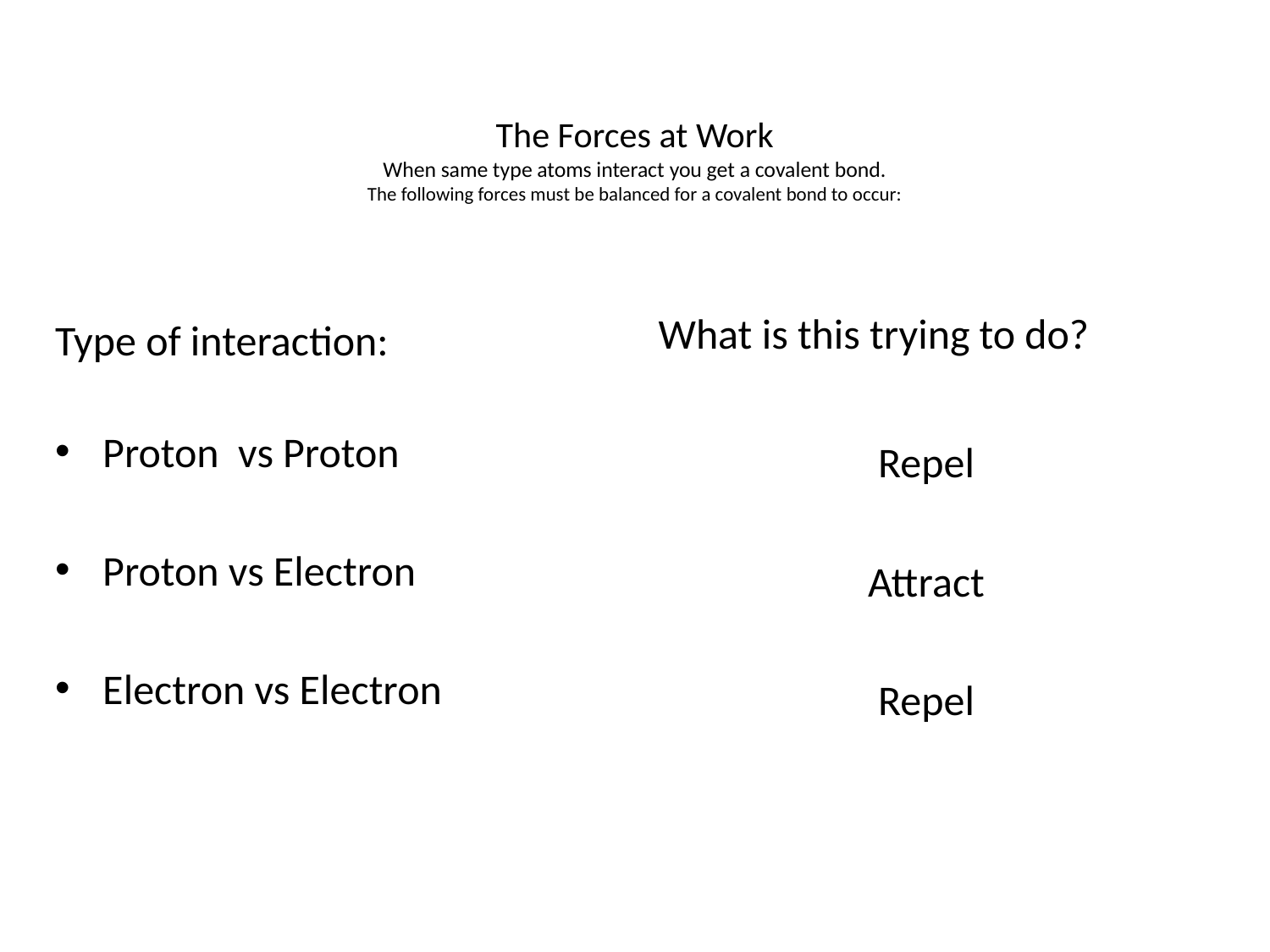

# The Forces at Work When same type atoms interact you get a covalent bond. The following forces must be balanced for a covalent bond to occur:
What is this trying to do?
Type of interaction:

Proton  vs Proton

Proton vs Electron

Electron vs Electron

Repel

Attract

Repel